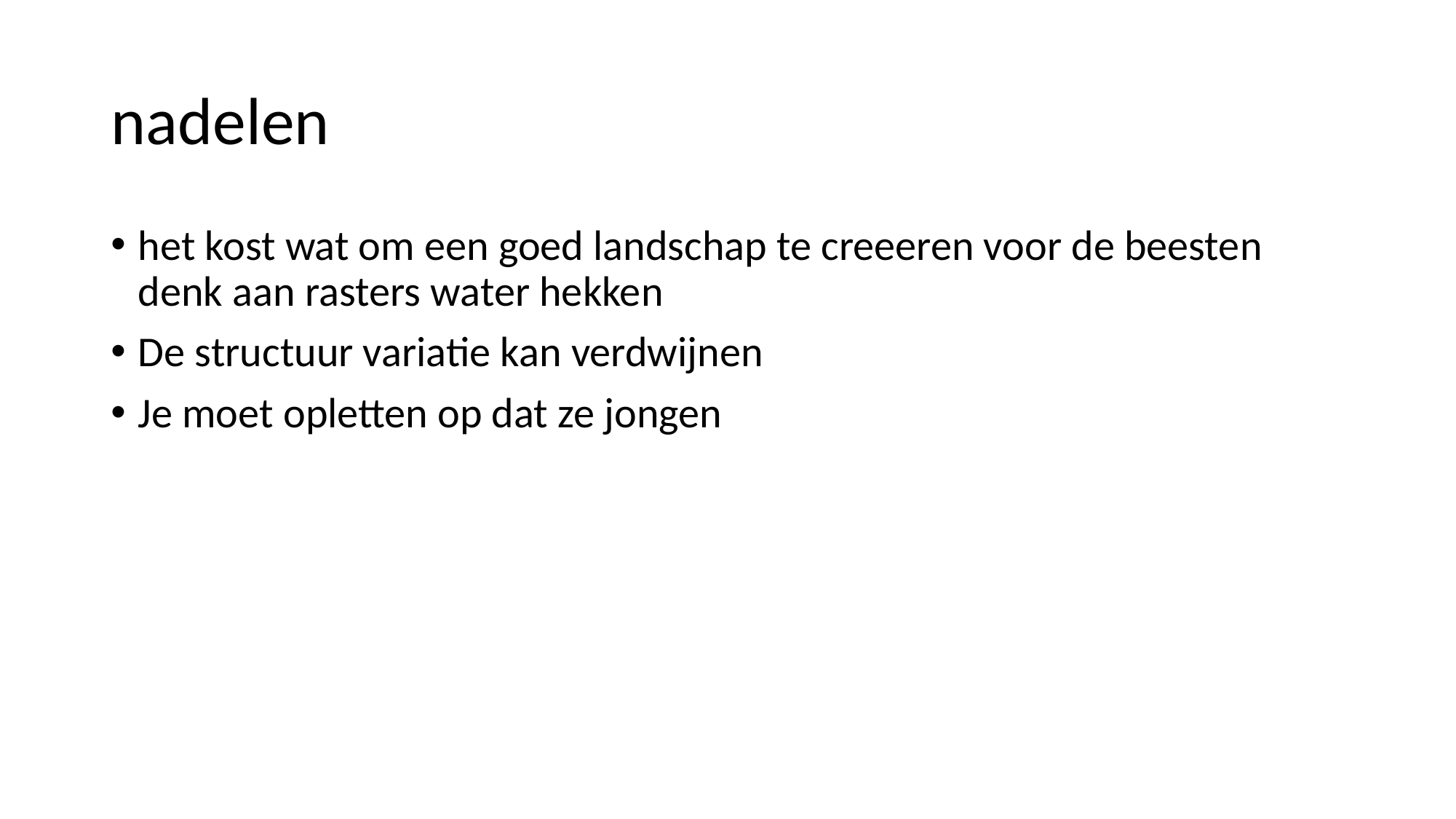

# nadelen
het kost wat om een goed landschap te creeeren voor de beesten denk aan rasters water hekken
De structuur variatie kan verdwijnen
Je moet opletten op dat ze jongen